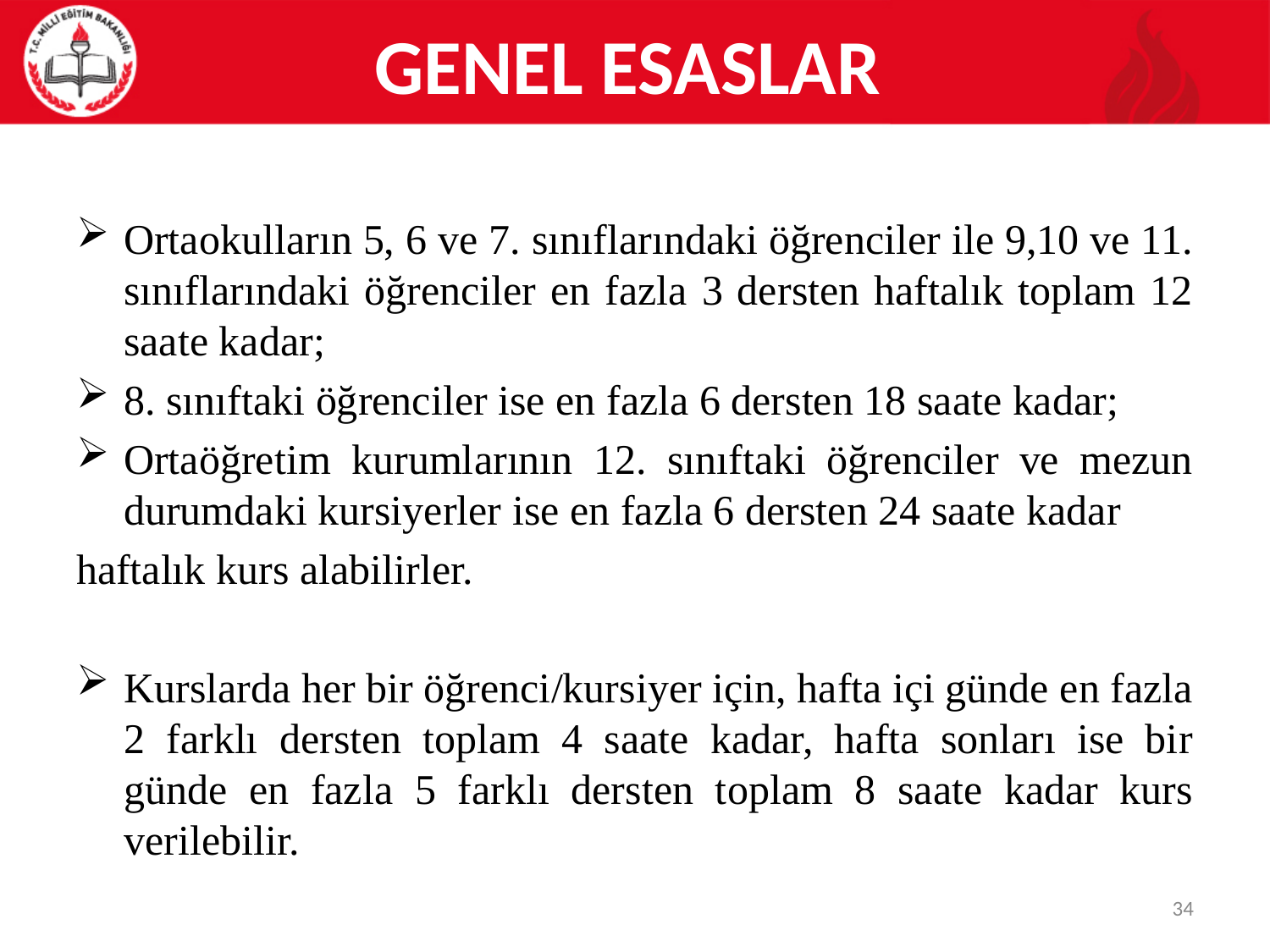

# GENEL ESASLAR

Ortaokulların 5, 6 ve 7. sınıflarındaki öğrenciler ile 9,10 ve 11. sınıflarındaki öğrenciler en fazla 3 dersten haftalık toplam 12 saate kadar;
8. sınıftaki öğrenciler ise en fazla 6 dersten 18 saate kadar;
Ortaöğretim kurumlarının 12. sınıftaki öğrenciler ve mezun durumdaki kursiyerler ise en fazla 6 dersten 24 saate kadar
haftalık kurs alabilirler.

Kurslarda her bir öğrenci/kursiyer için, hafta içi günde en fazla 2 farklı dersten toplam 4 saate kadar, hafta sonları ise bir günde en fazla 5 farklı dersten toplam 8 saate kadar kurs verilebilir.

34